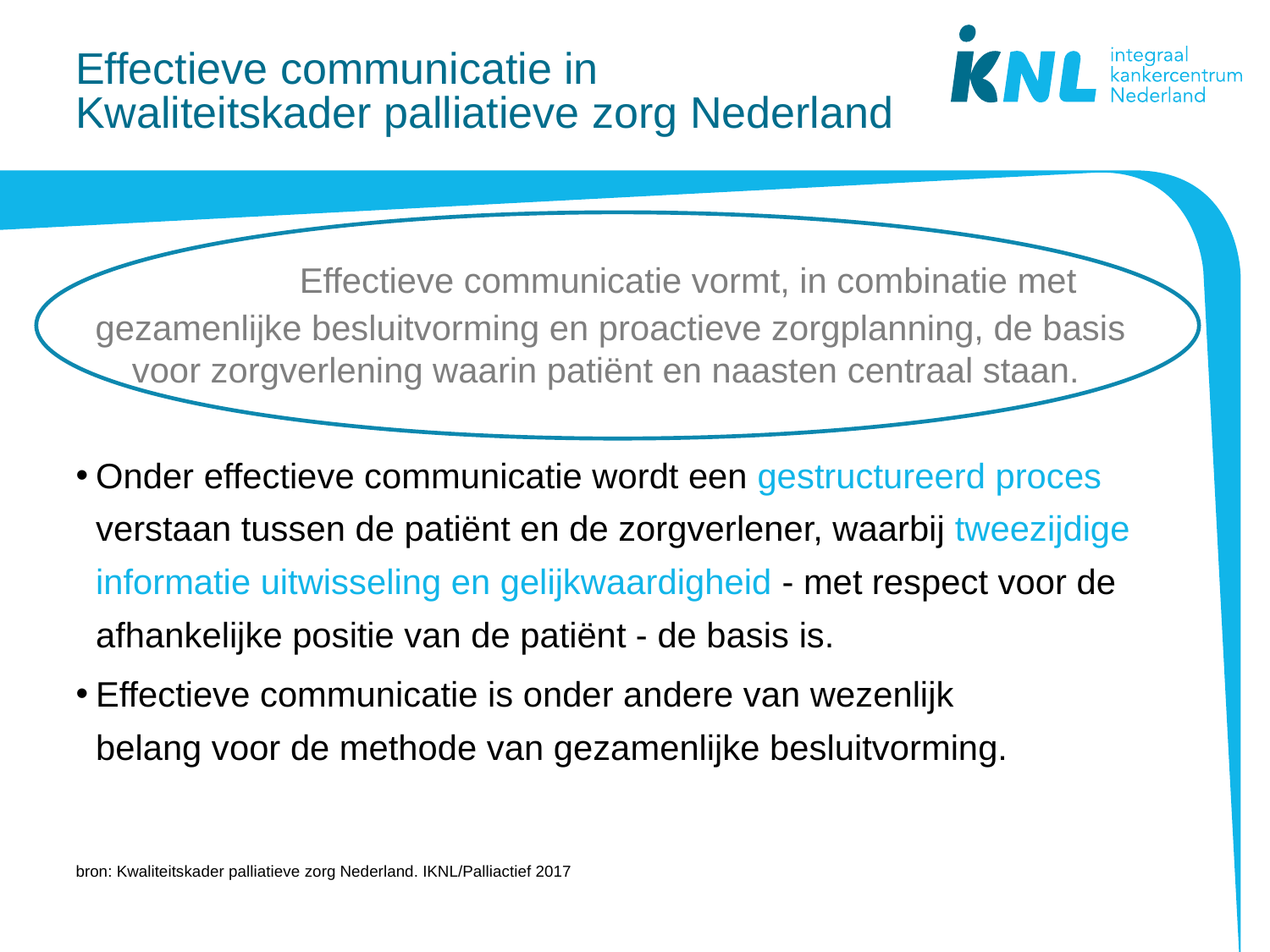

# Effectieve communicatie in Kwaliteitskader palliatieve zorg Nederland

                     Effectieve communicatie vormt, in combinatie met
gezamenlijke besluitvorming en proactieve zorgplanning, de basis voor zorgverlening waarin patiënt en naasten centraal staan.

Onder effectieve communicatie wordt een gestructureerd proces verstaan tussen de patiënt en de zorgverlener, waarbij tweezijdige informatie uitwisseling en gelijkwaardigheid - met respect voor de afhankelijke positie van de patiënt - de basis is.
Effectieve communicatie is onder andere van wezenlijk belang voor de methode van gezamenlijke besluitvorming.

bron: Kwaliteitskader palliatieve zorg Nederland. IKNL/Palliactief 2017